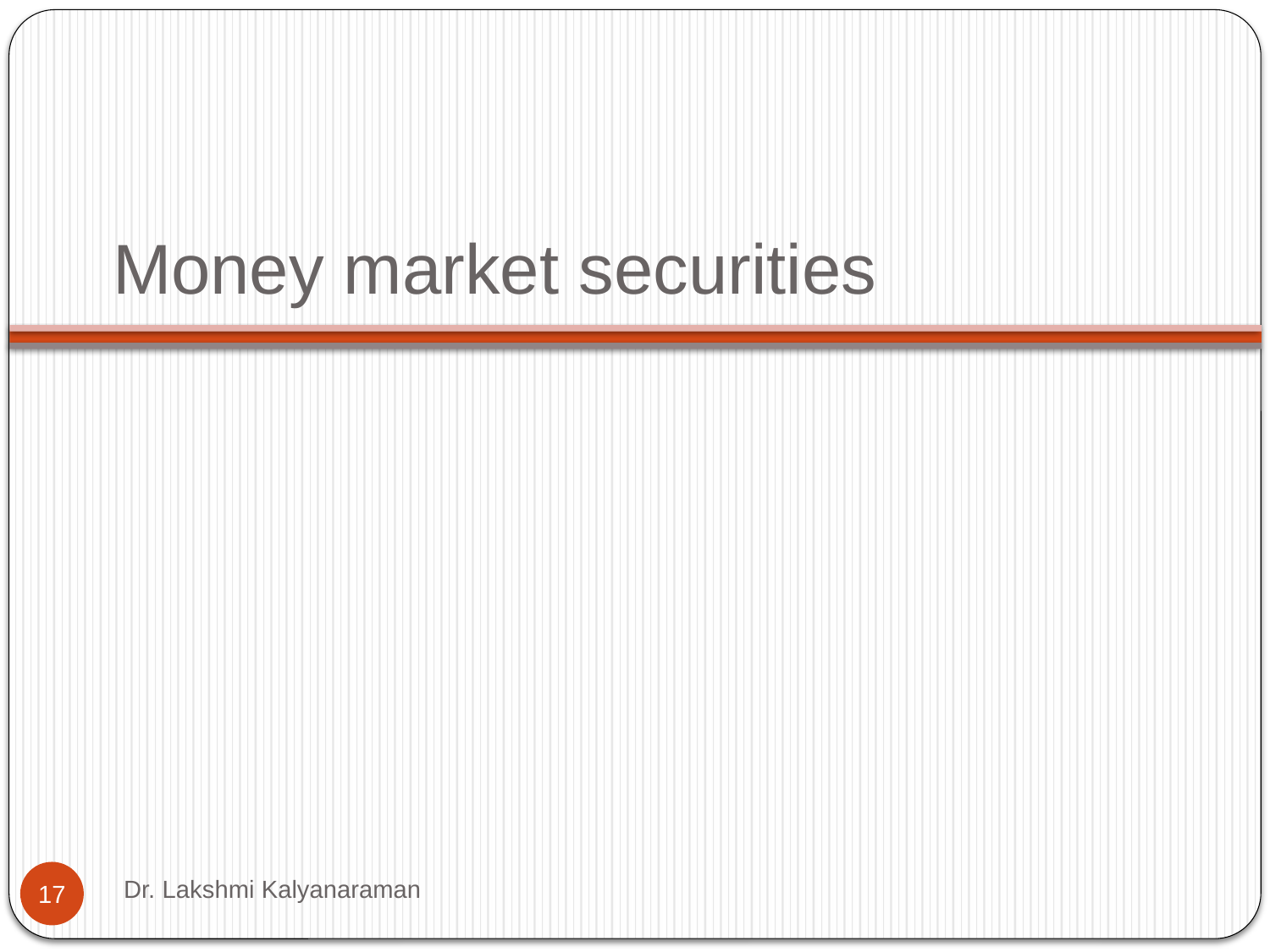

# Money market securities
Dr. Lakshmi Kalyanaraman
17